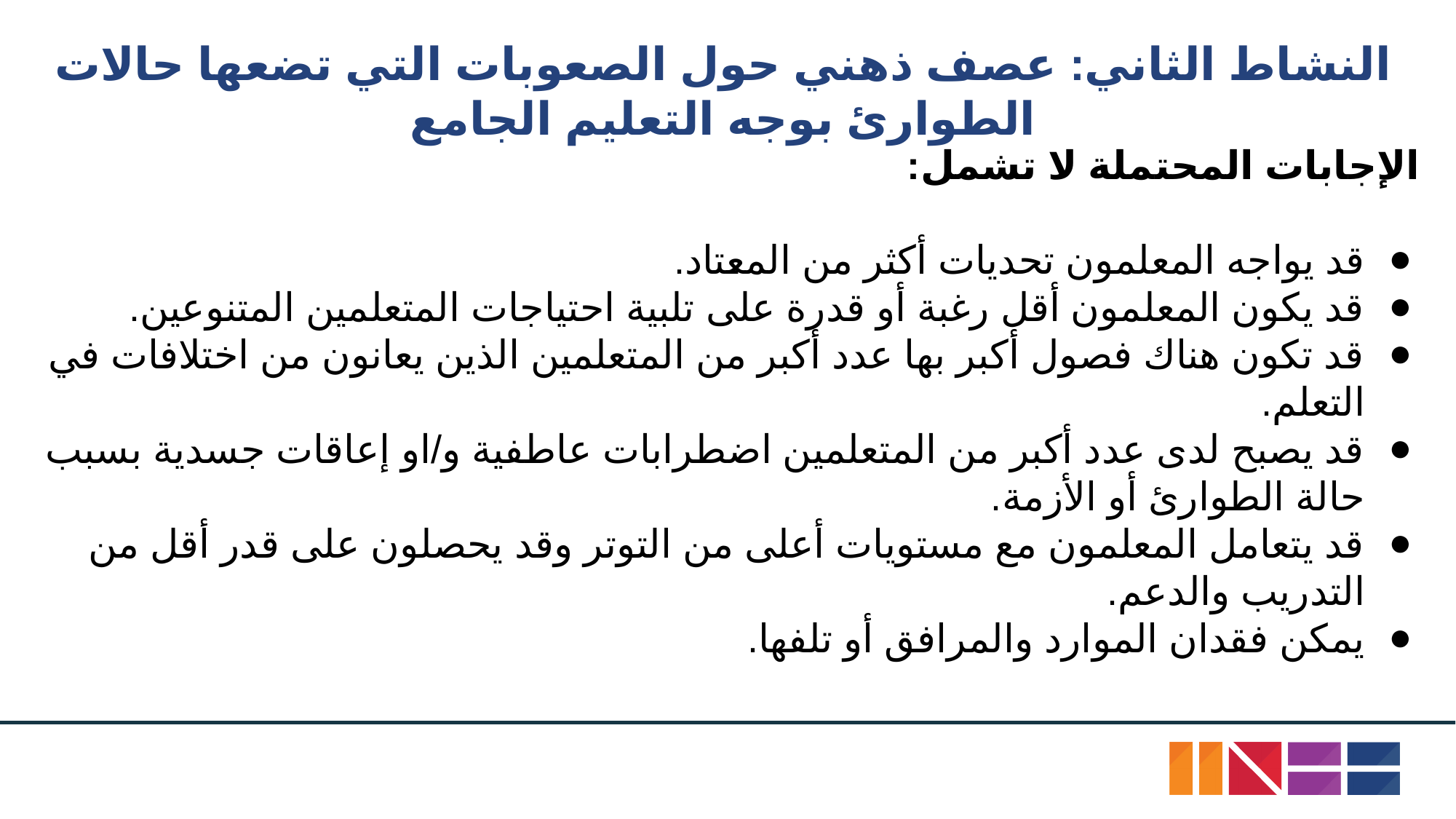

# النشاط الثاني: عصف ذهني حول الصعوبات التي تضعها حالات الطوارئ بوجه التعليم الجامع
الإجابات المحتملة لا تشمل:

قد يواجه المعلمون تحديات أكثر من المعتاد.
قد يكون المعلمون أقل رغبة أو قدرة على تلبية احتياجات المتعلمين المتنوعين.
قد تكون هناك فصول أكبر بها عدد أكبر من المتعلمين الذين يعانون من اختلافات في التعلم.
قد يصبح لدى عدد أكبر من المتعلمين اضطرابات عاطفية و/او إعاقات جسدية بسبب حالة الطوارئ أو الأزمة.
قد يتعامل المعلمون مع مستويات أعلى من التوتر وقد يحصلون على قدر أقل من التدريب والدعم.
يمكن فقدان الموارد والمرافق أو تلفها.